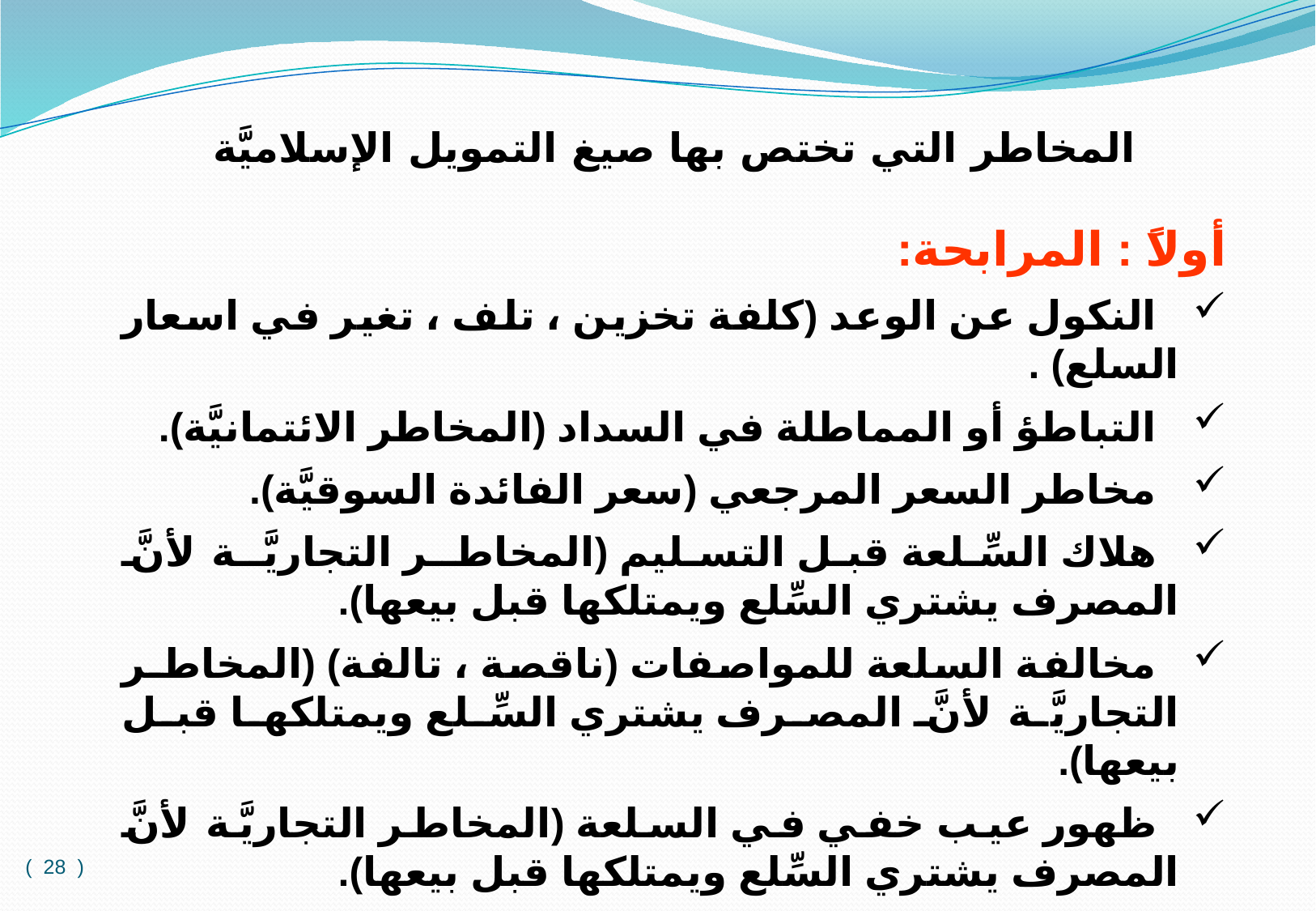

المخاطر التي تختص بها صيغ التمويل الإسلاميَّة

أولاً : المرابحة:
  النكول عن الوعد (كلفة تخزين ، تلف ، تغير في اسعار السلع) .
  التباطؤ أو المماطلة في السداد (المخاطر الائتمانيَّة).
  مخاطر السعر المرجعي (سعر الفائدة السوقيَّة).
  هلاك السِّلعة قبل التسليم (المخاطـر التجاريَّـة لأنَّ المصرف يشتري السِّلع ويمتلكها قبل بيعها).
  مخالفة السلعة للمواصفات (ناقصة ، تالفة) (المخاطـر التجاريَّة لأنَّ المصرف يشتري السِّلع ويمتلكها قبل بيعها).
  ظهور عيب خفي في السلعة (المخاطر التجاريَّة لأنَّ المصرف يشتري السِّلع ويمتلكها قبل بيعها).

(  28  )